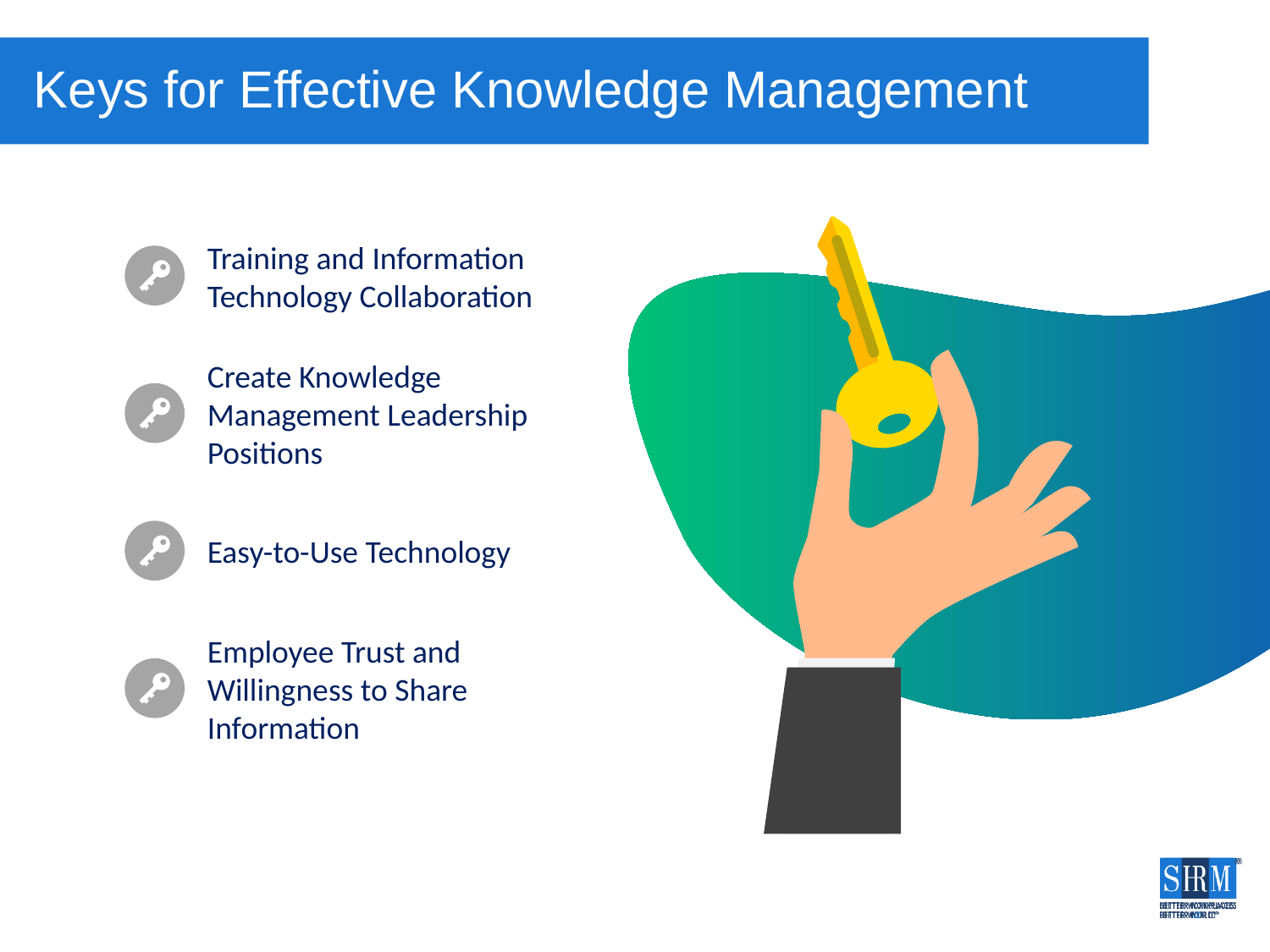

# Keys for Effective Knowledge Management

Training and Information Technology Collaboration

Create Knowledge Management Leadership Positions

Easy-to-Use Technology
Employee Trust and Willingness to Share Information